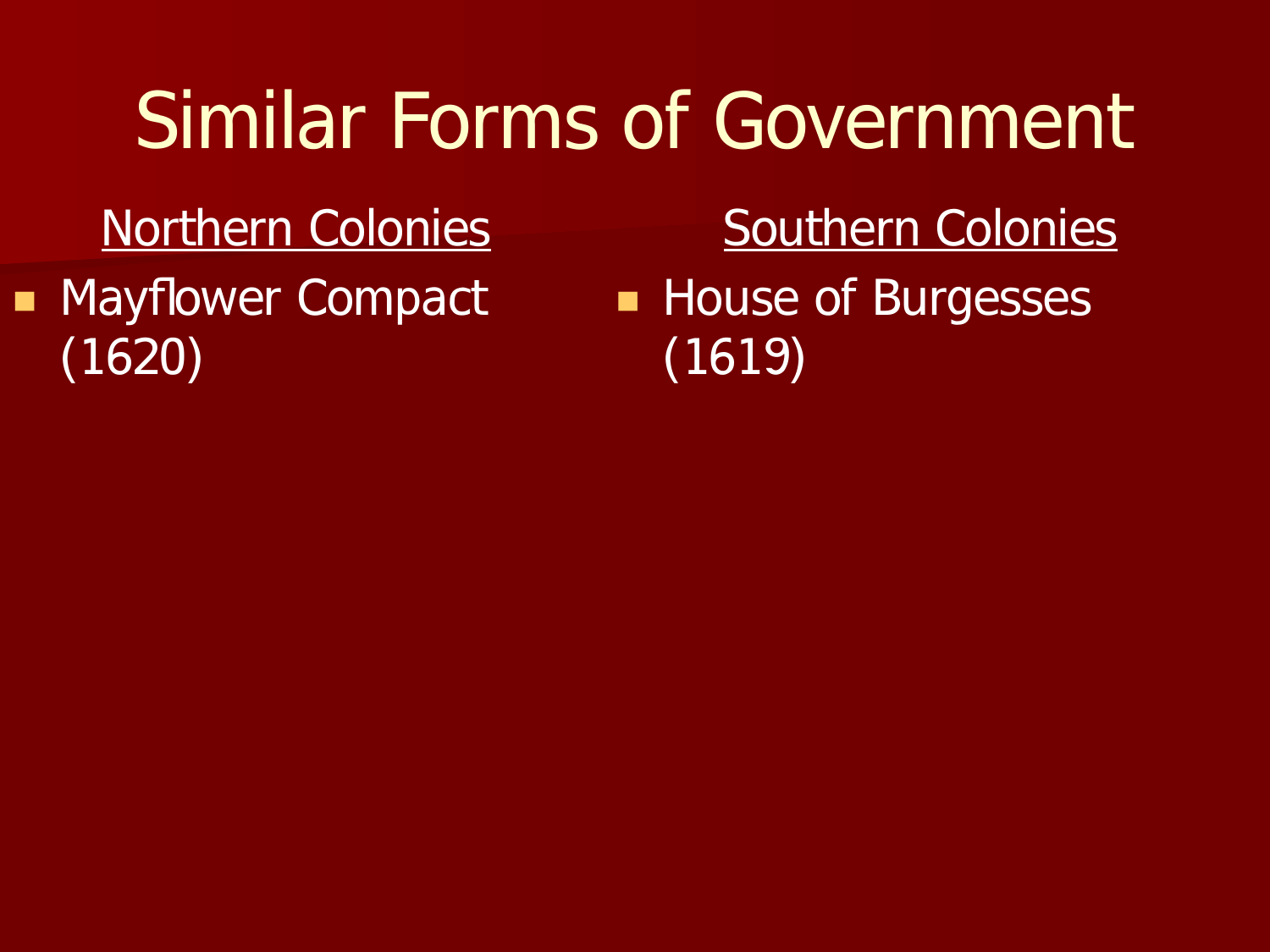

# Similar Forms of Government
Northern Colonies
Mayflower Compact (1620)

Southern Colonies
House of Burgesses (1619)